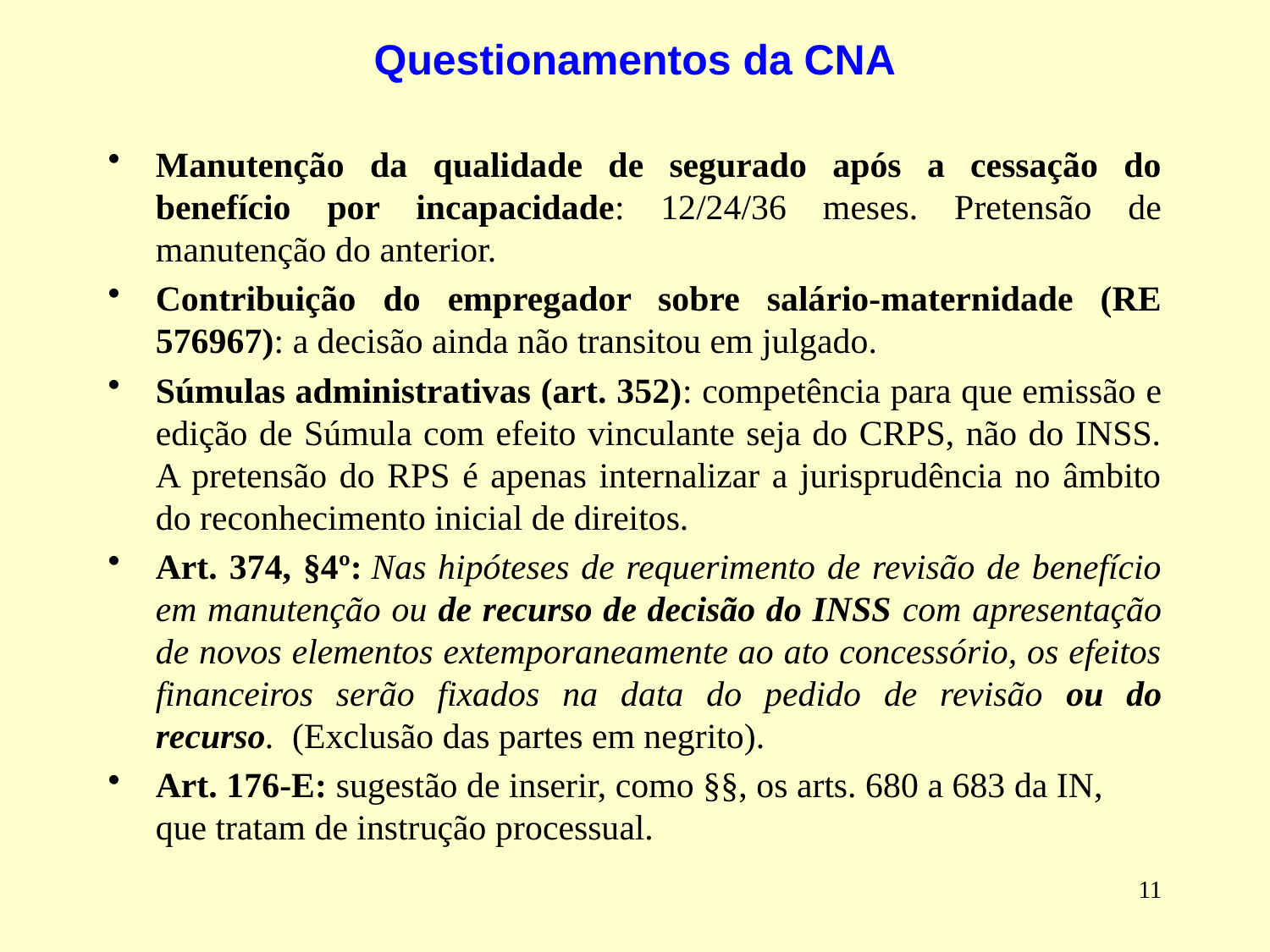

# Questionamentos da CNA

Manutenção da qualidade de segurado após a cessação do benefício por incapacidade: 12/24/36 meses. Pretensão de manutenção do anterior.
Contribuição do empregador sobre salário-maternidade (RE 576967): a decisão ainda não transitou em julgado.
Súmulas administrativas (art. 352): competência para que emissão e edição de Súmula com efeito vinculante seja do CRPS, não do INSS. A pretensão do RPS é apenas internalizar a jurisprudência no âmbito do reconhecimento inicial de direitos.
Art. 374, §4º: Nas hipóteses de requerimento de revisão de benefício em manutenção ou de recurso de decisão do INSS com apresentação de novos elementos extemporaneamente ao ato concessório, os efeitos financeiros serão fixados na data do pedido de revisão ou do recurso.  (Exclusão das partes em negrito).
Art. 176-E: sugestão de inserir, como §§, os arts. 680 a 683 da IN, que tratam de instrução processual.
11